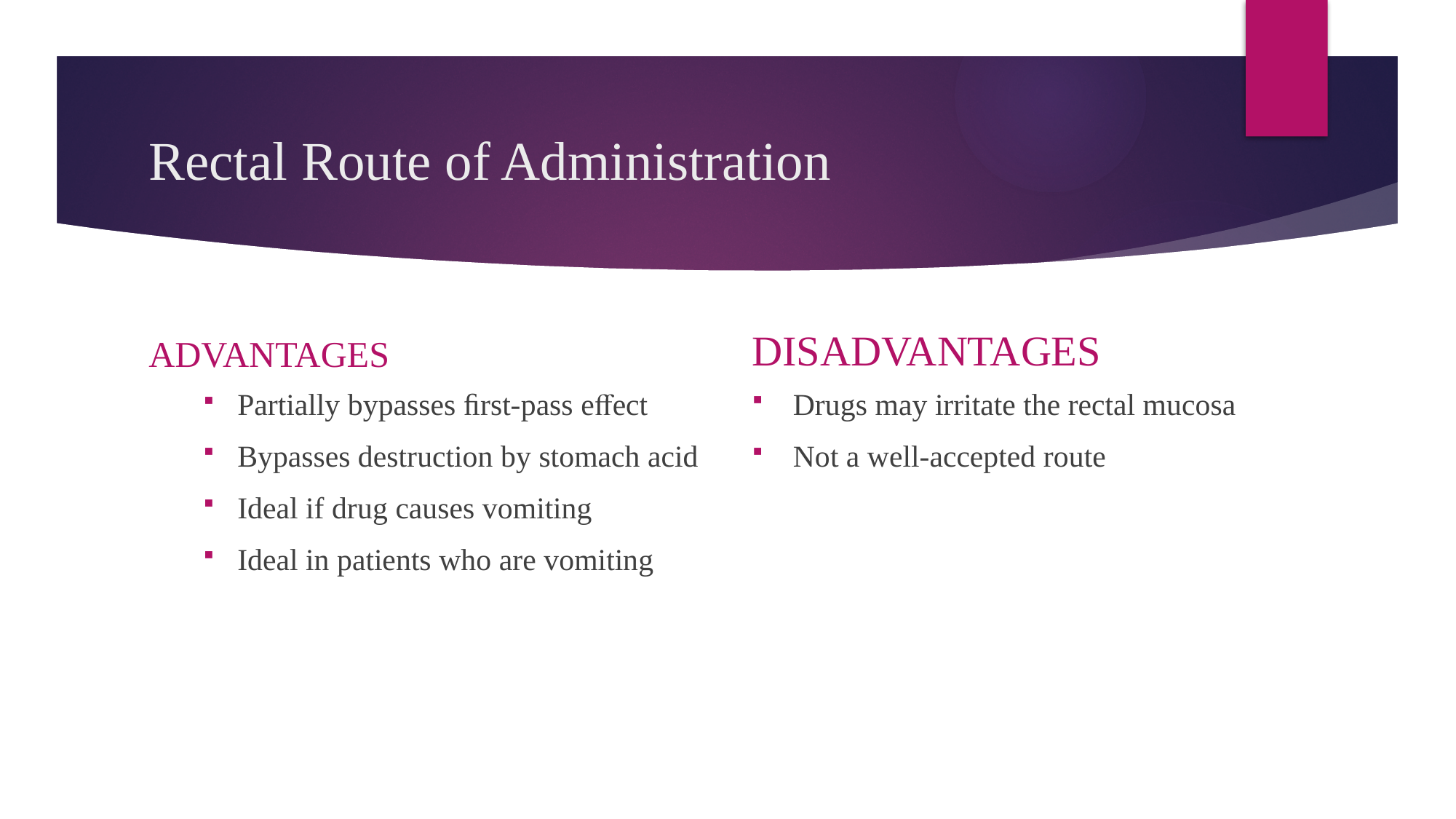

# Rectal Route of Administration
ADVANTAGES
DISADVANTAGES
Partially bypasses ﬁrst-pass eﬀect
Bypasses destruction by stomach acid
Ideal if drug causes vomiting
Ideal in patients who are vomiting
Drugs may irritate the rectal mucosa
Not a well-accepted route